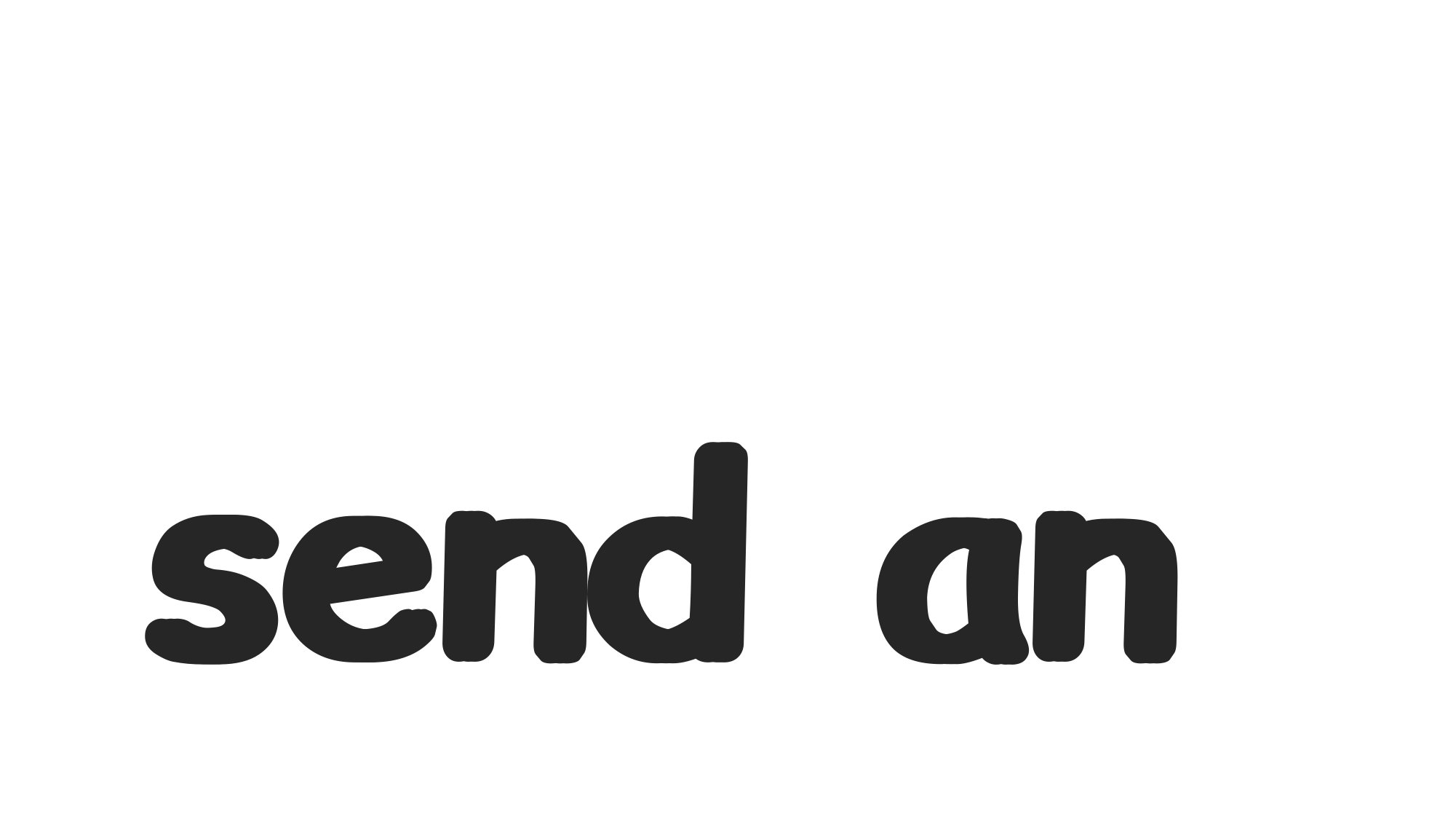

send an
# send an
send an